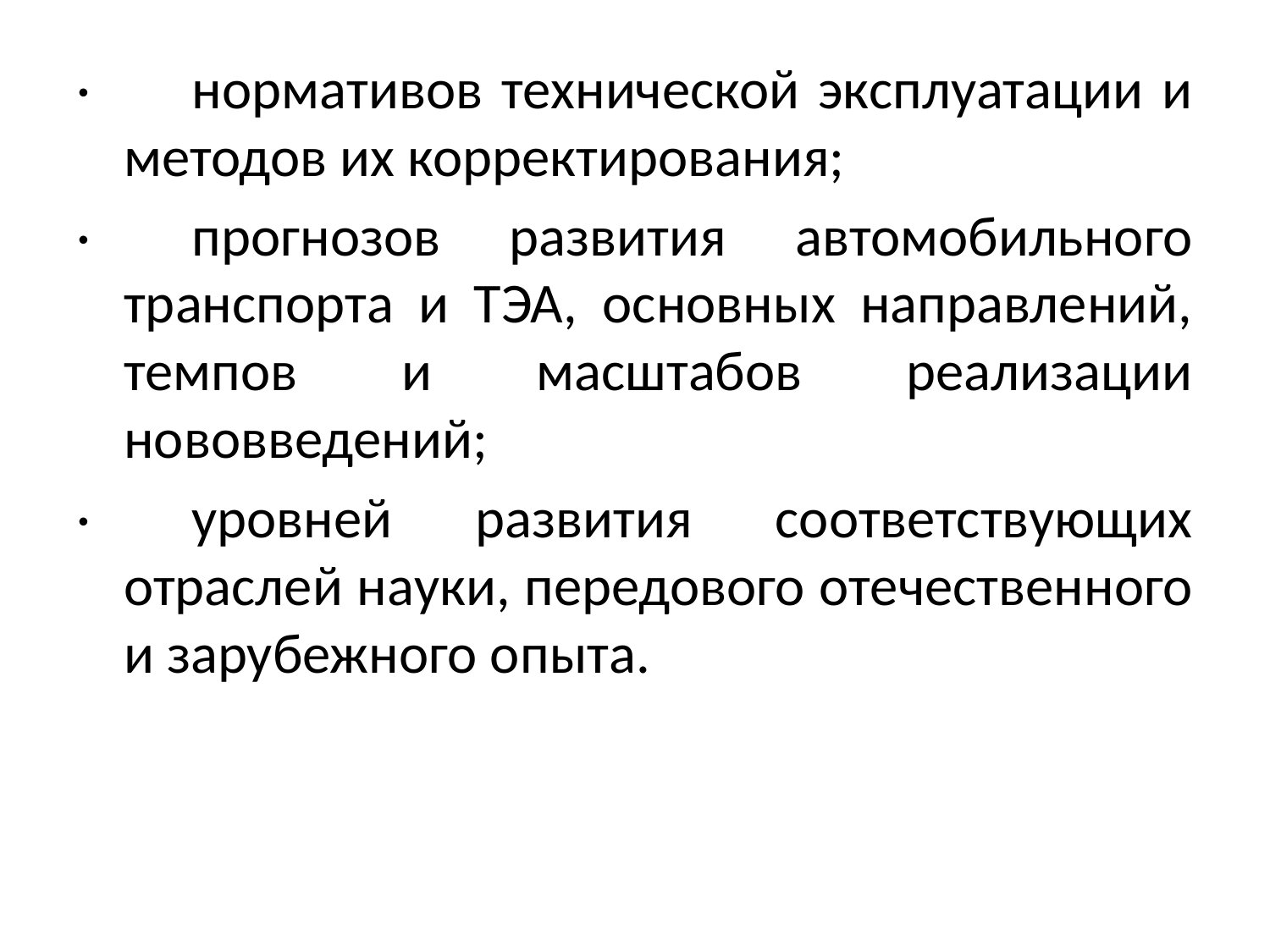

·        нормативов технической эксплуатации и методов их корректирования;
·        прогнозов развития автомобильного транспорта и ТЭА, основных направлений, темпов и масштабов реализации нововведений;
·        уровней развития соответствующих отраслей науки, передового отечественного и зарубежного опыта.